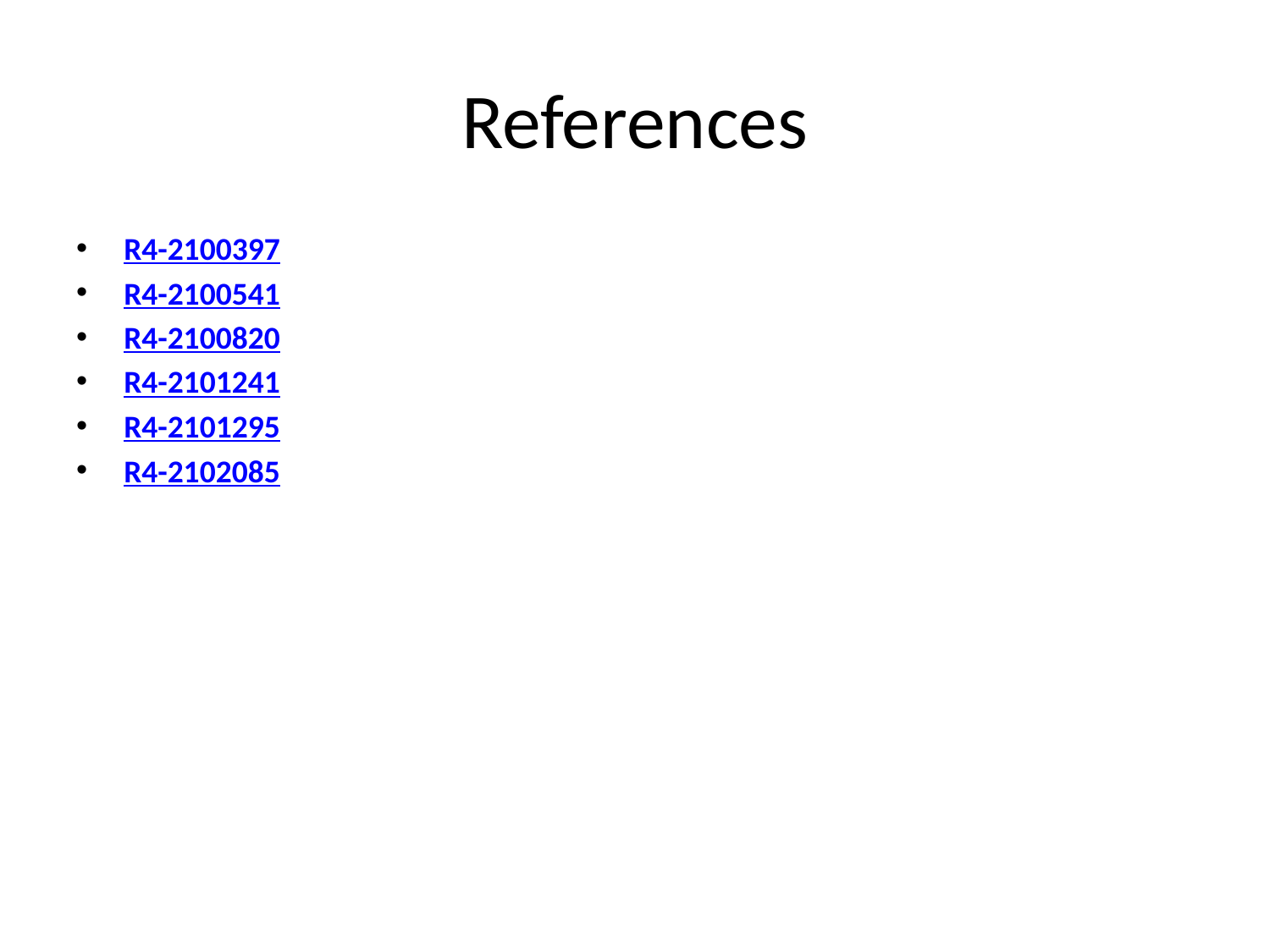

# References
R4-2100397
R4-2100541
R4-2100820
R4-2101241
R4-2101295
R4-2102085